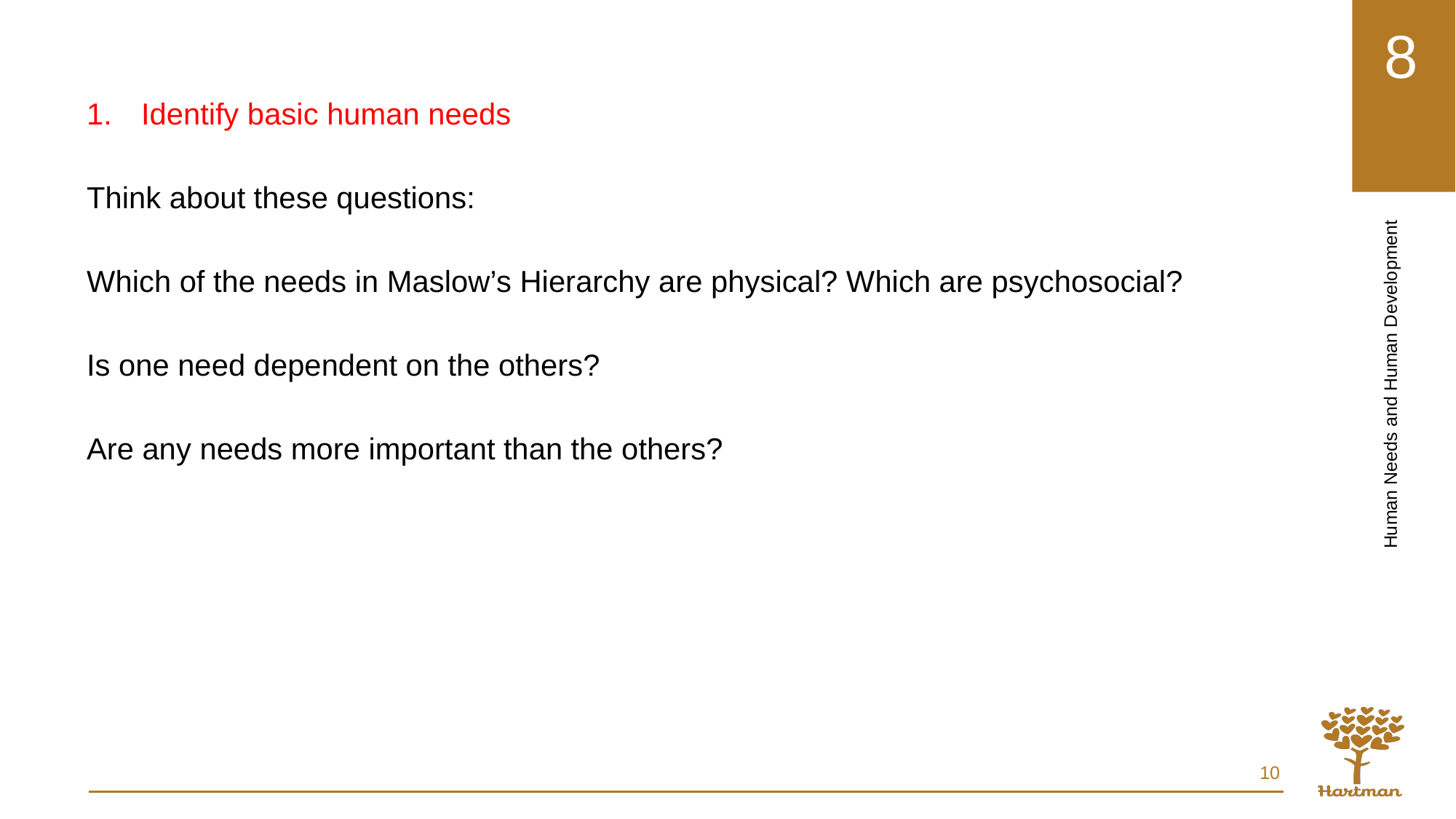

Identify basic human needs

Think about these questions:

Which of the needs in Maslow’s Hierarchy are physical? Which are psychosocial?

Is one need dependent on the others?

Are any needs more important than the others?

10